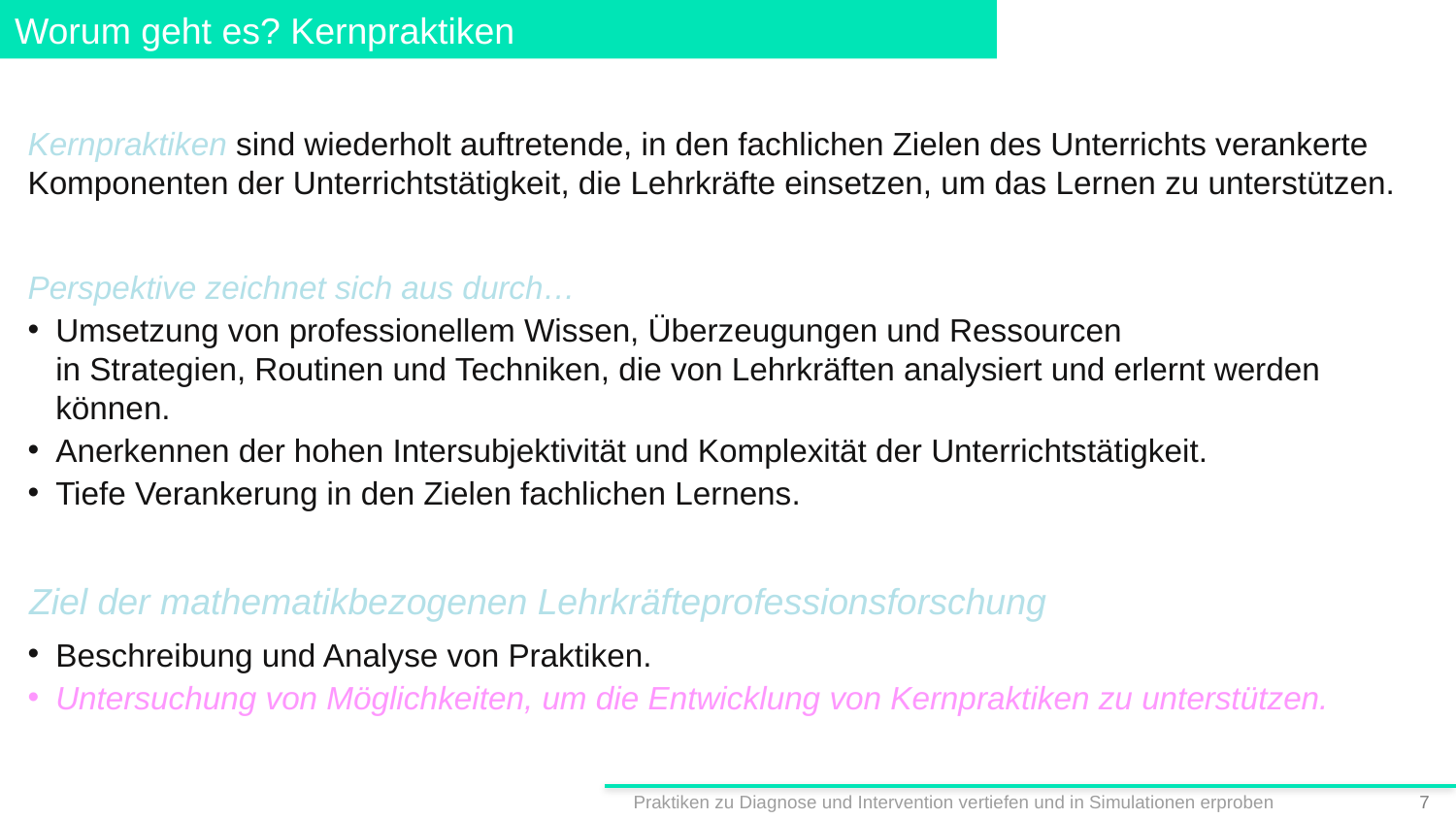

# Worum geht es? Kernpraktiken

Kernpraktiken sind wiederholt auftretende, in den fachlichen Zielen des Unterrichts verankerte Komponenten der Unterrichtstätigkeit, die Lehrkräfte einsetzen, um das Lernen zu unterstützen.

Perspektive zeichnet sich aus durch…
Umsetzung von professionellem Wissen, Überzeugungen und Ressourcen
in Strategien, Routinen und Techniken, die von Lehrkräften analysiert und erlernt werden können.
Anerkennen der hohen Intersubjektivität und Komplexität der Unterrichtstätigkeit.
Tiefe Verankerung in den Zielen fachlichen Lernens.

Ziel der mathematikbezogenen Lehrkräfteprofessionsforschung
Beschreibung und Analyse von Praktiken.
Untersuchung von Möglichkeiten, um die Entwicklung von Kernpraktiken zu unterstützen.
Praktiken zu Diagnose und Intervention vertiefen und in Simulationen erproben
7